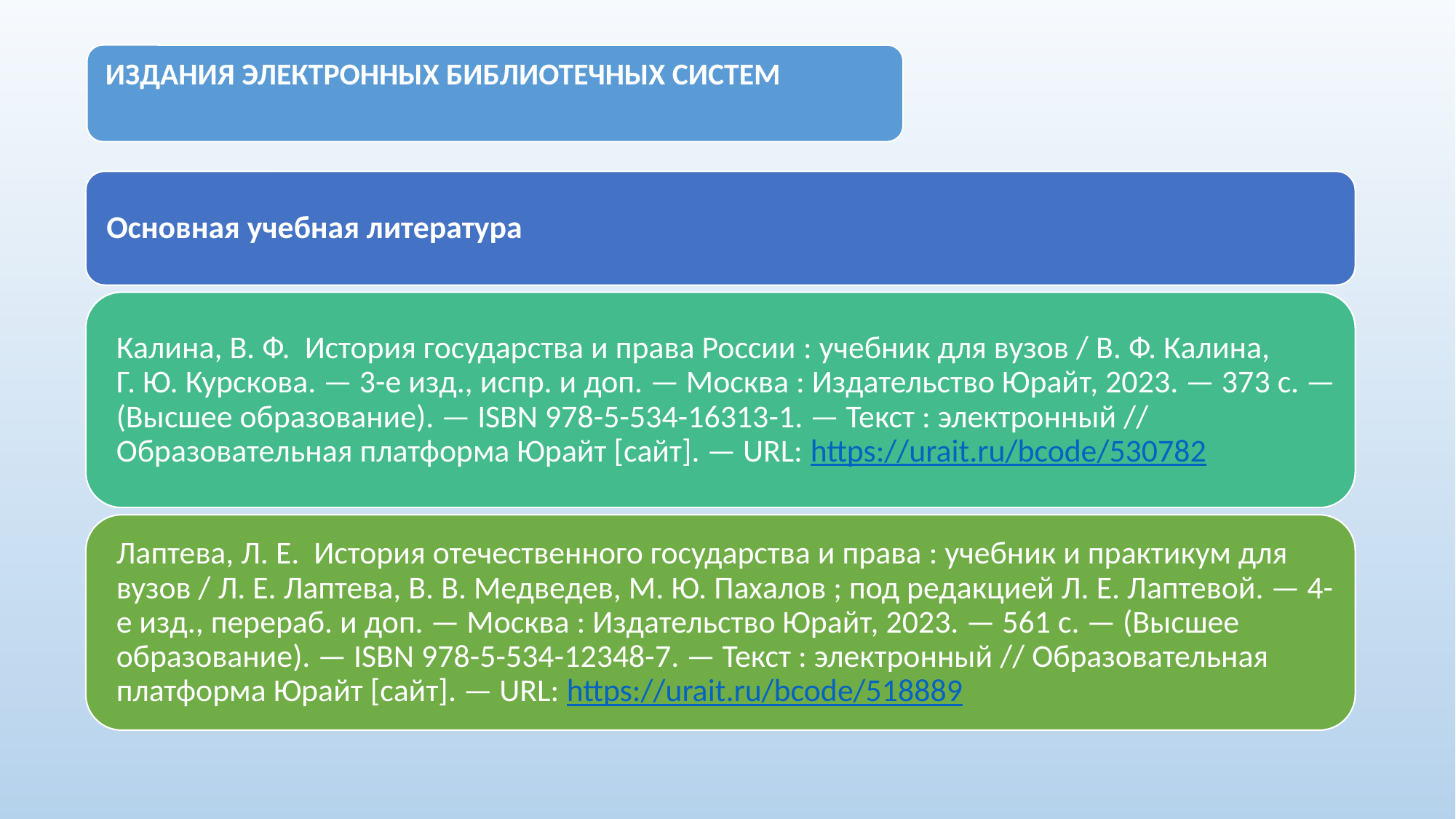

ИЗДАНИЯ ЭЛЕКТРОННЫХ БИБЛИОТЕЧНЫХ СИСТЕМ
Основная учебная литература
Калина, В. Ф.  История государства и права России : учебник для вузов / В. Ф. Калина, Г. Ю. Курскова. — 3-е изд., испр. и доп. — Москва : Издательство Юрайт, 2023. — 373 с. — (Высшее образование). — ISBN 978-5-534-16313-1. — Текст : электронный // Образовательная платформа Юрайт [сайт]. — URL: https://urait.ru/bcode/530782
Лаптева, Л. Е.  История отечественного государства и права : учебник и практикум для вузов / Л. Е. Лаптева, В. В. Медведев, М. Ю. Пахалов ; под редакцией Л. Е. Лаптевой. — 4-е изд., перераб. и доп. — Москва : Издательство Юрайт, 2023. — 561 с. — (Высшее образование). — ISBN 978-5-534-12348-7. — Текст : электронный // Образовательная платформа Юрайт [сайт]. — URL: https://urait.ru/bcode/518889